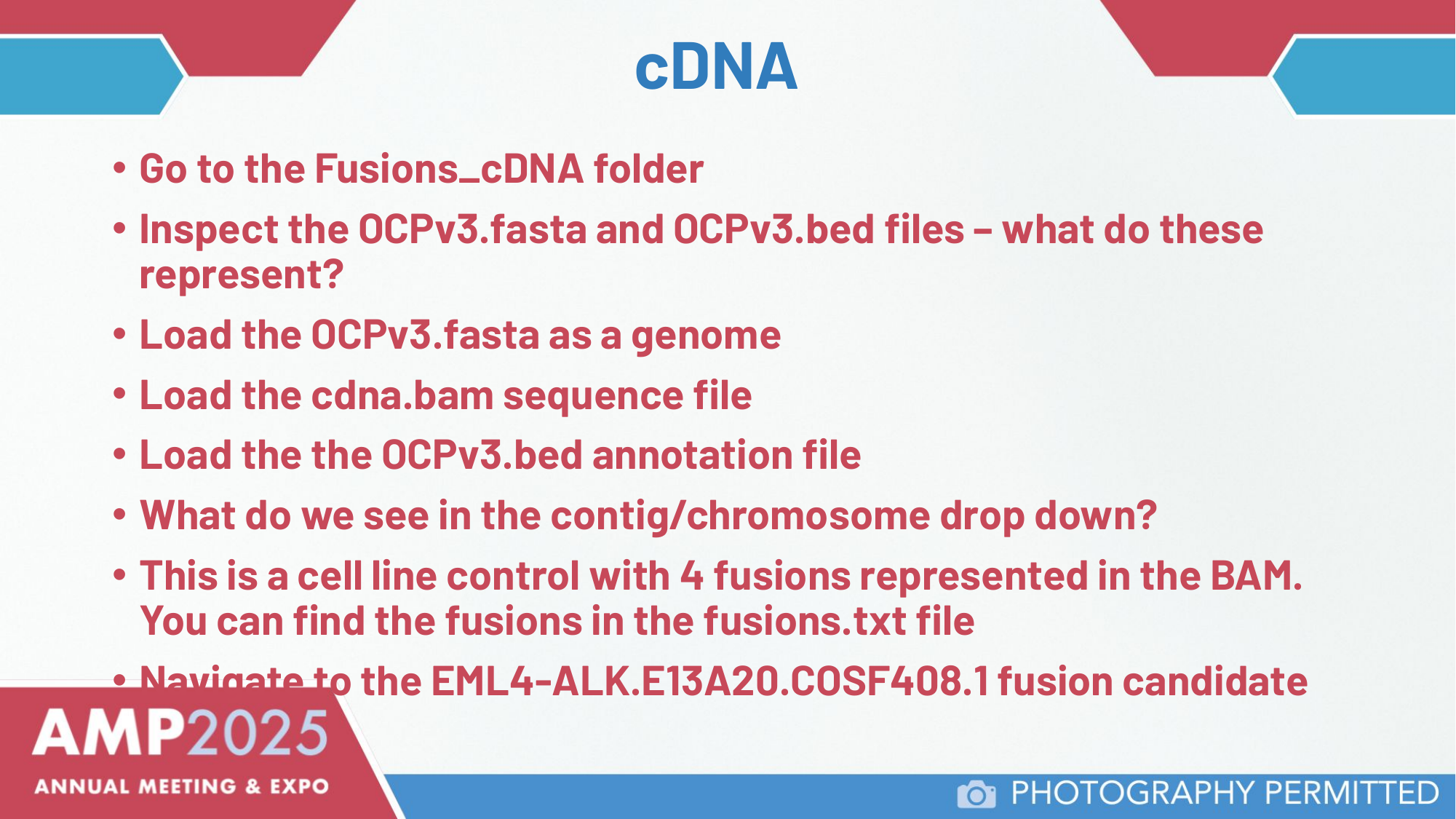

# cDNA
Go to the Fusions_cDNA folder
Inspect the OCPv3.fasta and OCPv3.bed files – what do these represent?
Load the OCPv3.fasta as a genome
Load the cdna.bam sequence file
Load the the OCPv3.bed annotation file
What do we see in the contig/chromosome drop down?
This is a cell line control with 4 fusions represented in the BAM.  You can find the fusions in the fusions.txt file
Navigate to the EML4-ALK.E13A20.COSF408.1 fusion candidate